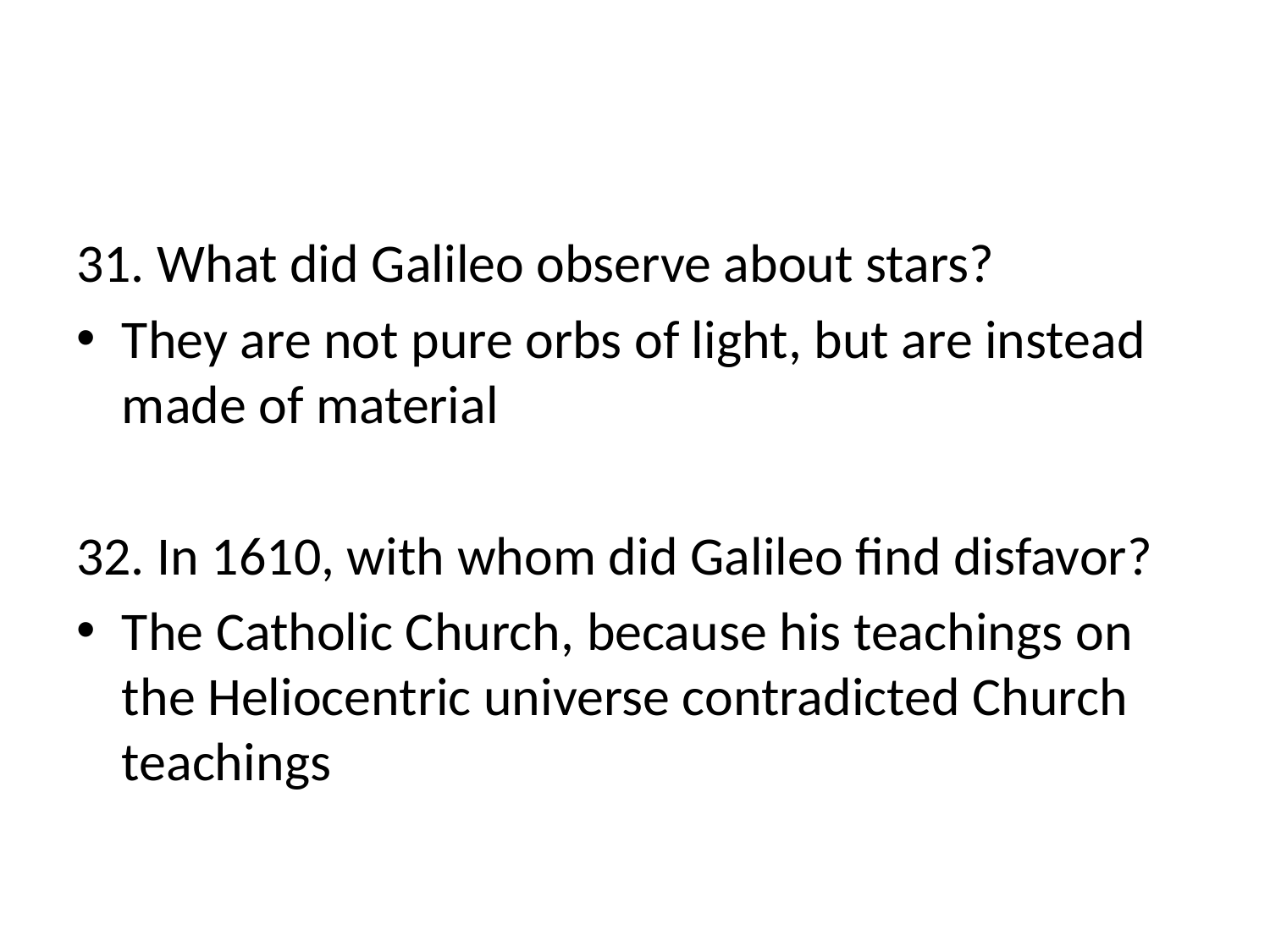

#
31. What did Galileo observe about stars?
They are not pure orbs of light, but are instead made of material

32. In 1610, with whom did Galileo find disfavor?
The Catholic Church, because his teachings on the Heliocentric universe contradicted Church teachings